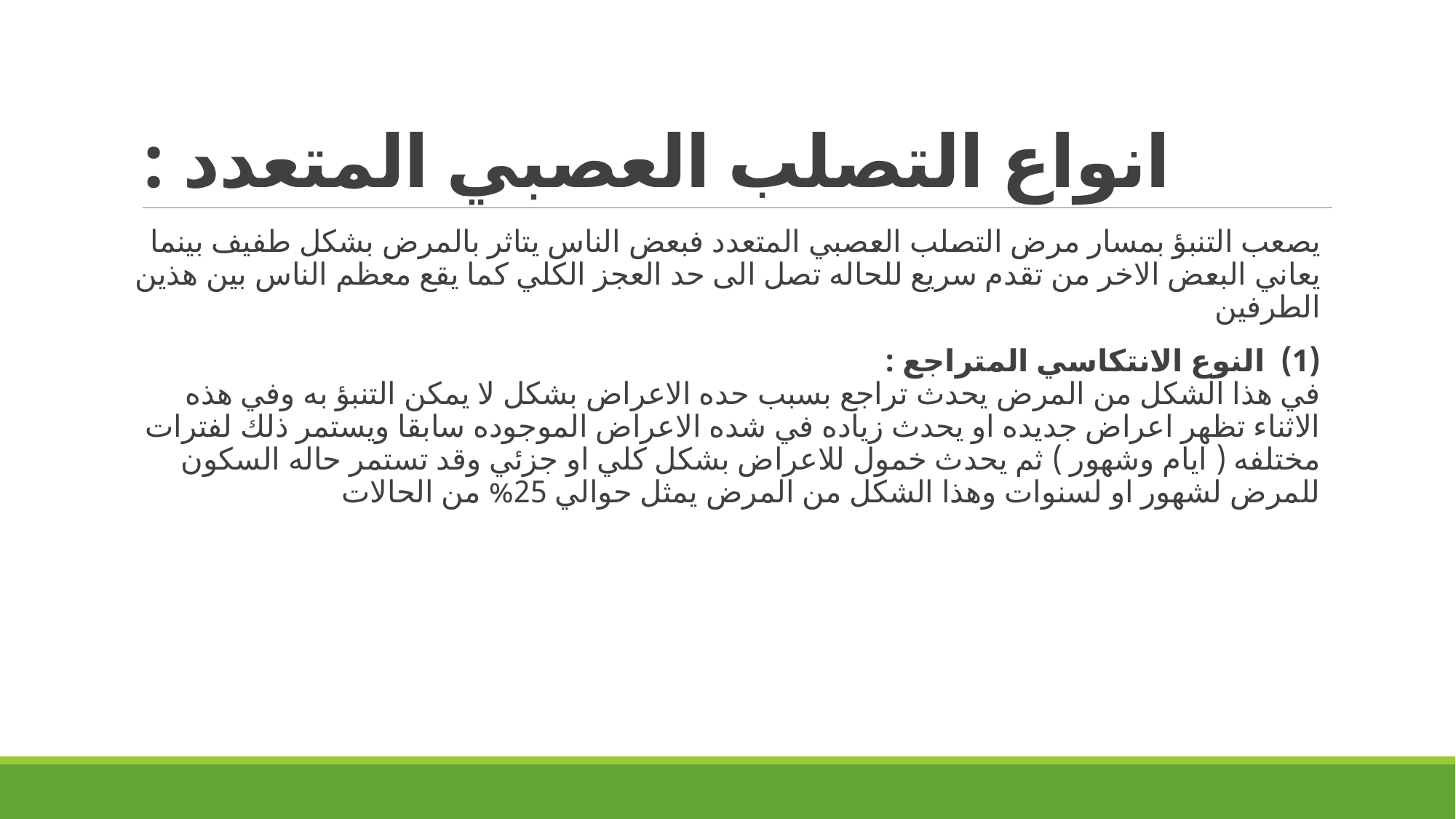

# انواع التصلب العصبي المتعدد :
يصعب التنبؤ بمسار مرض التصلب العصبي المتعدد فبعض الناس يتاثر بالمرض بشكل طفيف بينما يعاني البعض الاخر من تقدم سريع للحاله تصل الى حد العجز الكلي كما يقع معظم الناس بين هذين الطرفين
(1)  النوع الانتكاسي المتراجع :
في هذا الشكل من المرض يحدث تراجع بسبب حده الاعراض بشكل لا يمكن التنبؤ به وفي هذه الاثناء تظهر اعراض جديده او يحدث زياده في شده الاعراض الموجوده سابقا ويستمر ذلك لفترات مختلفه ( ايام وشهور ) ثم يحدث خمول للاعراض بشكل كلي او جزئي وقد تستمر حاله السكون للمرض لشهور او لسنوات وهذا الشكل من المرض يمثل حوالي 25% من الحالات